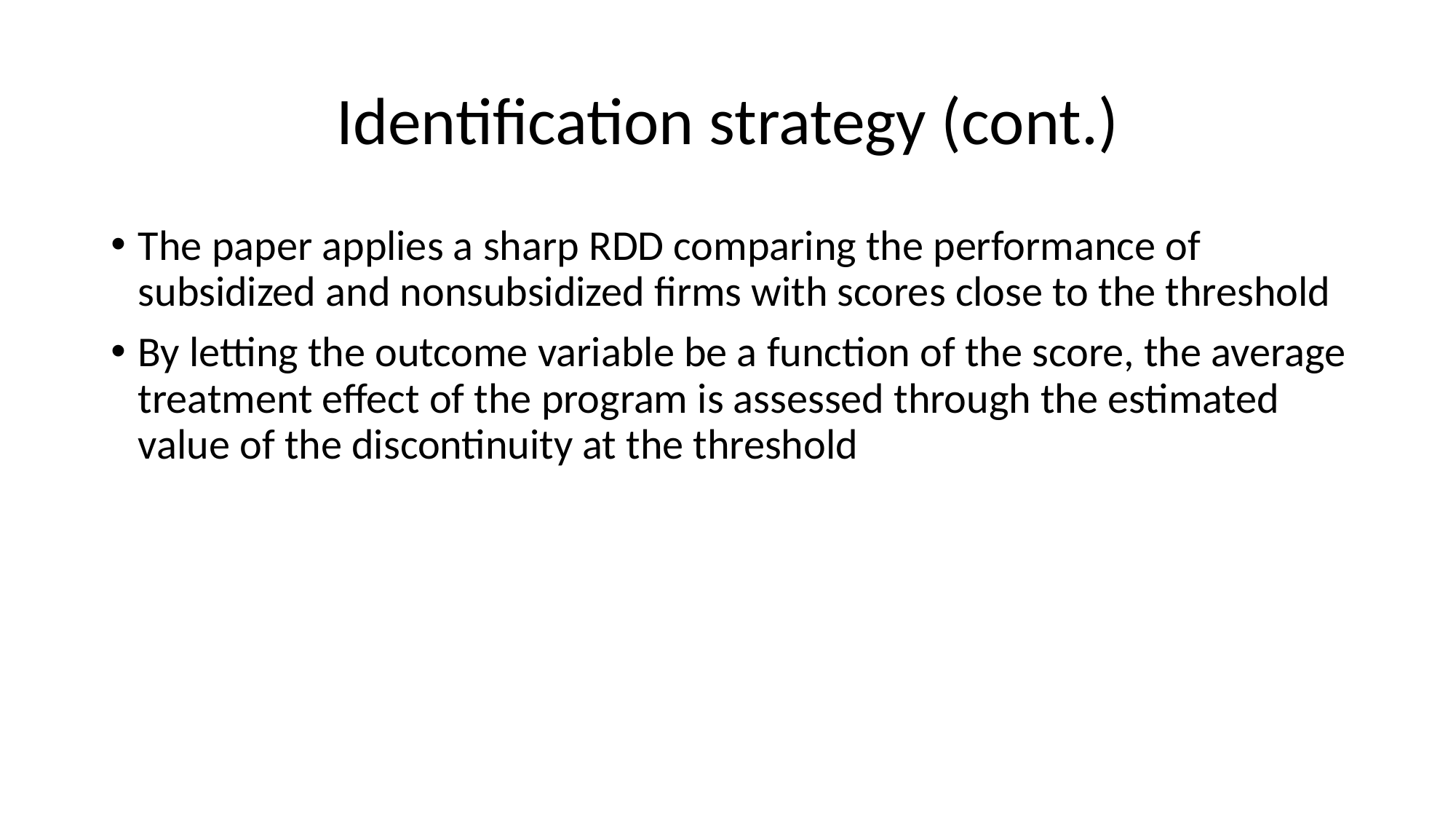

# Identification strategy (cont.)
The paper applies a sharp RDD comparing the performance of subsidized and nonsubsidized firms with scores close to the threshold
By letting the outcome variable be a function of the score, the average treatment effect of the program is assessed through the estimated value of the discontinuity at the threshold